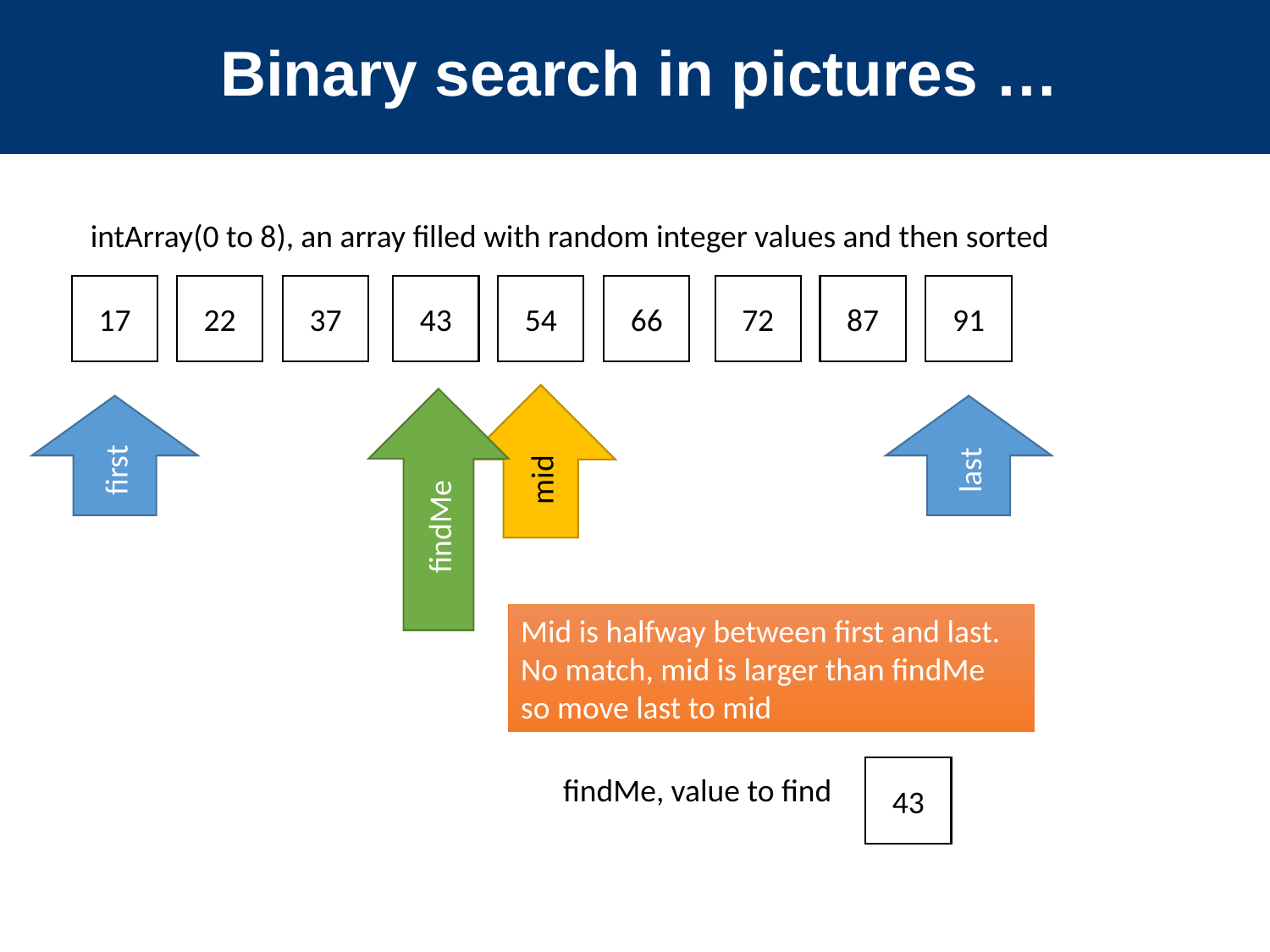

Binary search in pictures …
intArray(0 to 8), an array filled with random integer values and then sorted
17
22
37
43
54
66
72
87
91
mid
findMe
last
first
Mid is halfway between first and last.
No match, mid is larger than findMe so move last to mid
43
findMe, value to find